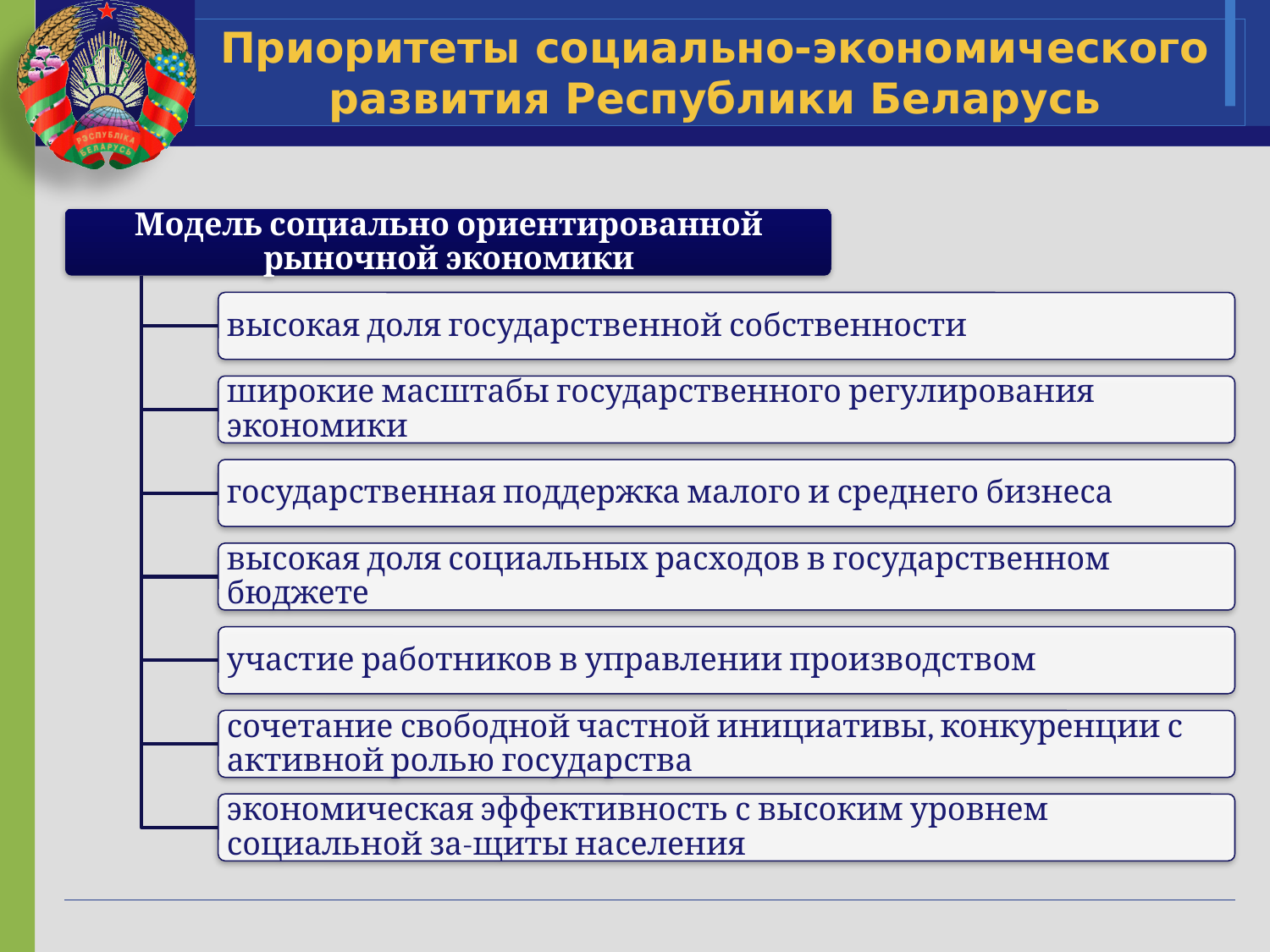

# Приоритеты социально-экономического развития Республики Беларусь
Модель социально ориентированной рыночной экономики
высокая доля государственной собственности
широкие масштабы государственного регулирования экономики
государственная поддержка малого и среднего бизнеса
высокая доля социальных расходов в государственном бюджете
участие работников в управлении производством
сочетание свободной частной инициативы, конкуренции с активной ролью государства
экономическая эффективность с высоким уровнем социальной за-щиты населения